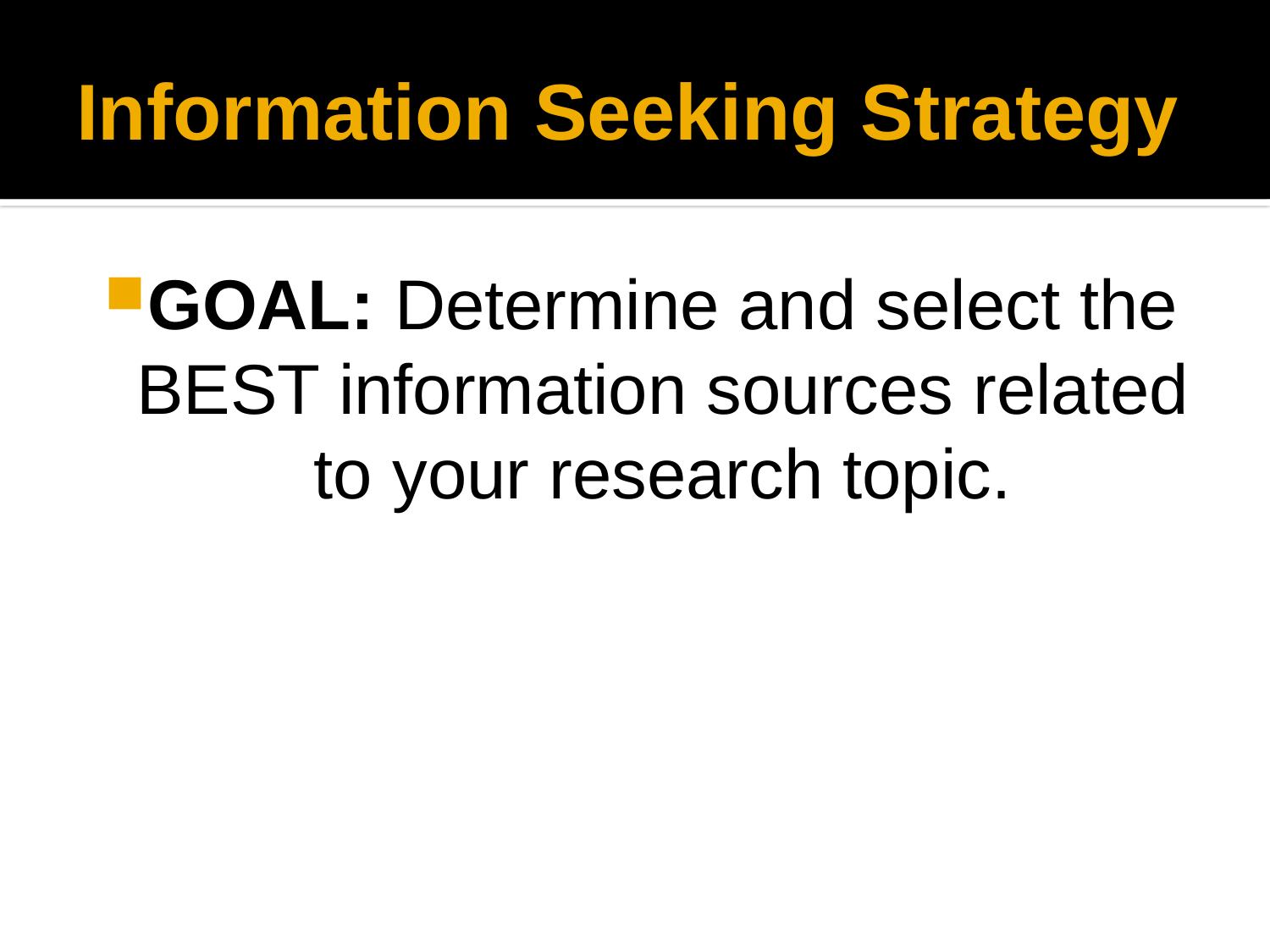

# Information Seeking Strategy
GOAL: Determine and select the BEST information sources related to your research topic.